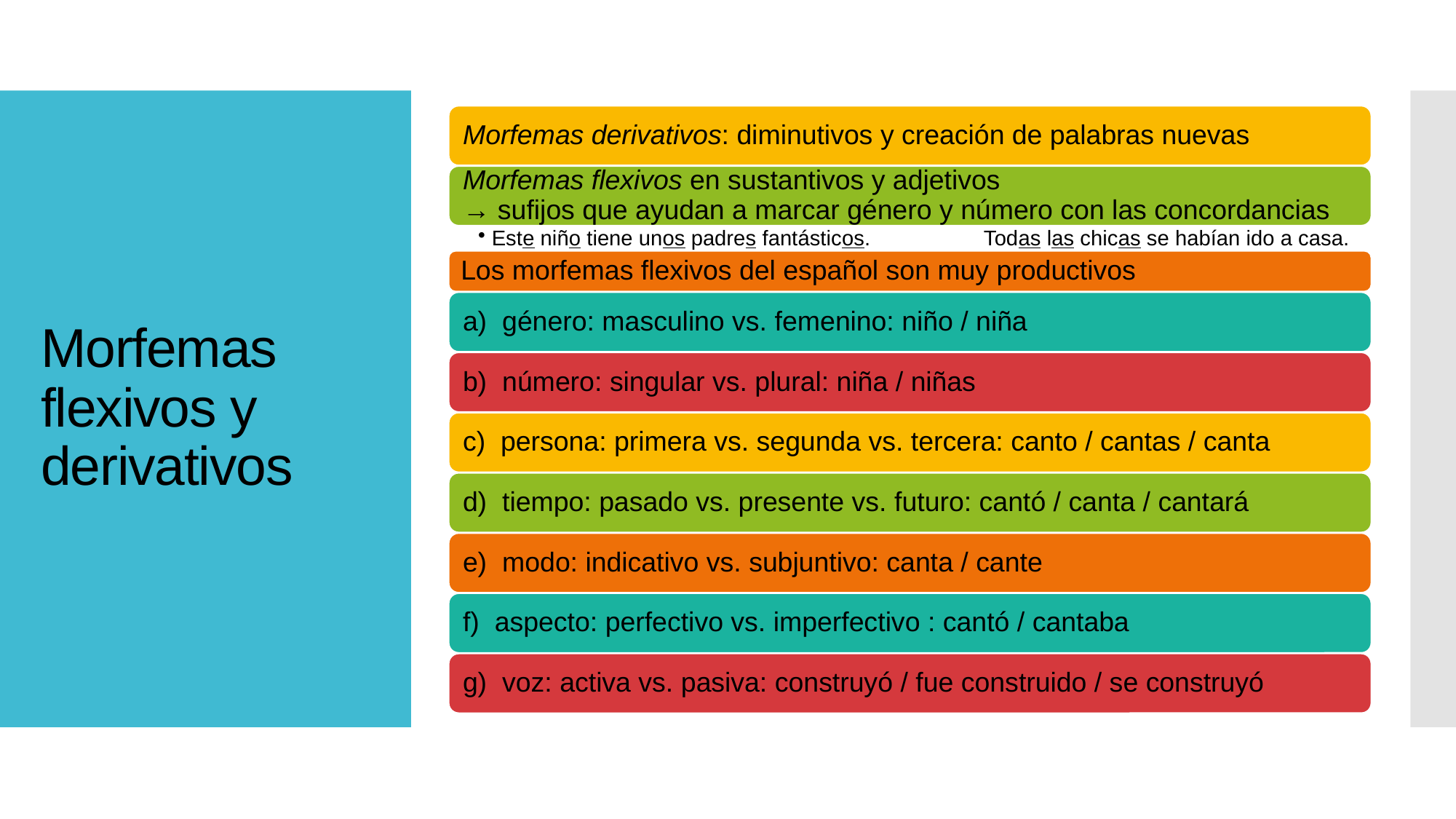

Morfemas derivativos: diminutivos y creación de palabras nuevas
Morfemas flexivos en sustantivos y adjetivos
→ sufijos que ayudan a marcar género y número con las concordancias
Este niño tiene unos padres fantásticos.                   Todas las chicas se habían ido a casa.
Los morfemas flexivos del español son muy productivos
a)  género: masculino vs. femenino: niño / niña
b)  número: singular vs. plural: niña / niñas
c)  persona: primera vs. segunda vs. tercera: canto / cantas / canta
d)  tiempo: pasado vs. presente vs. futuro: cantó / canta / cantará
e)  modo: indicativo vs. subjuntivo: canta / cante
f)  aspecto: perfectivo vs. imperfectivo : cantó / cantaba
g)  voz: activa vs. pasiva: construyó / fue construido / se construyó
# Morfemas flexivos y derivativos